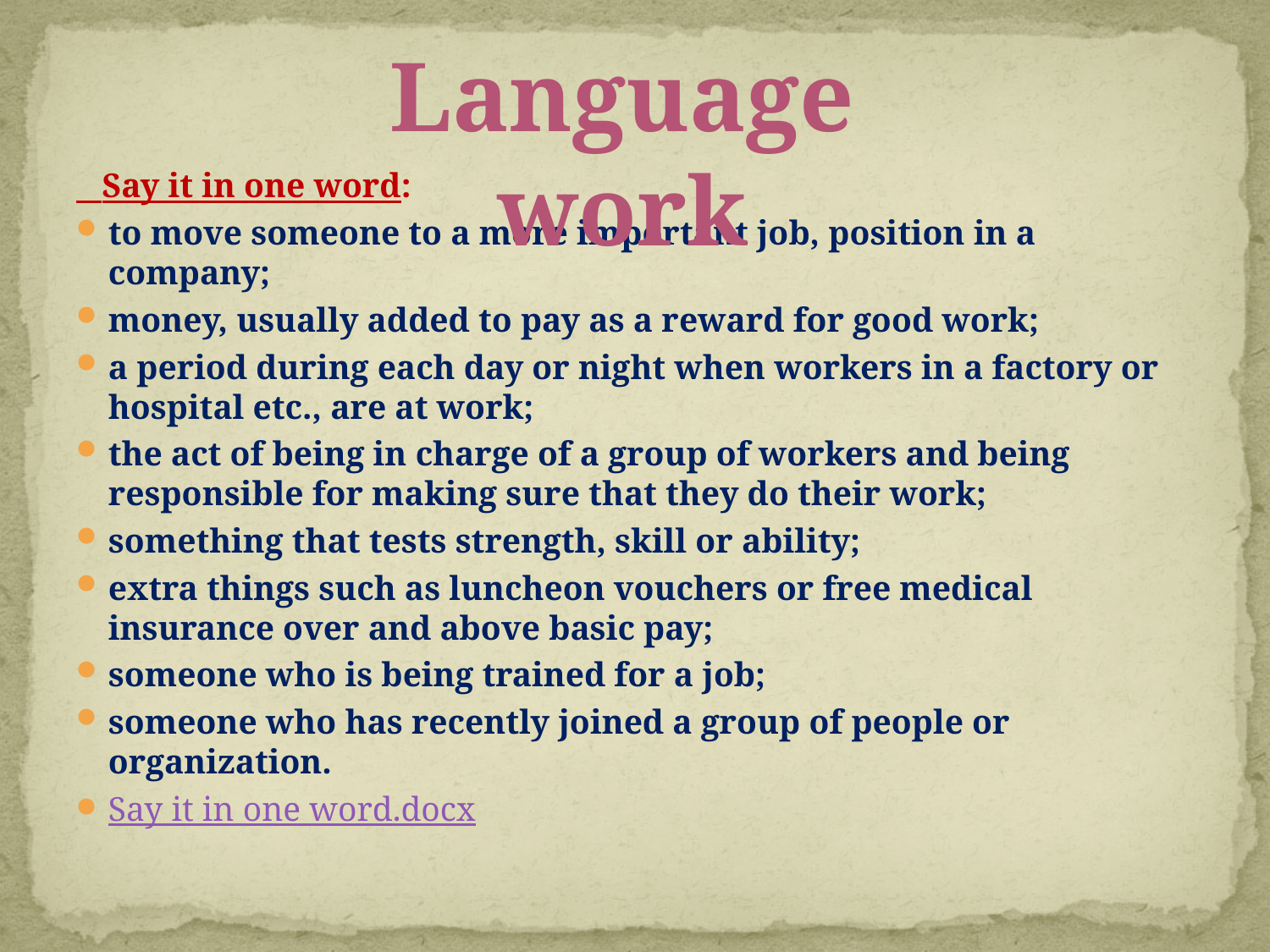

Language work
   Say it in one word:
to move someone to a more important job, position in a company;
money, usually added to pay as a reward for good work;
a period during each day or night when workers in a factory or hospital etc., are at work;
the act of being in charge of a group of workers and being responsible for making sure that they do their work;
something that tests strength, skill or ability;
extra things such as luncheon vouchers or free medical insurance over and above basic pay;
someone who is being trained for a job;
someone who has recently joined a group of people or organization.
Say it in one word.docx